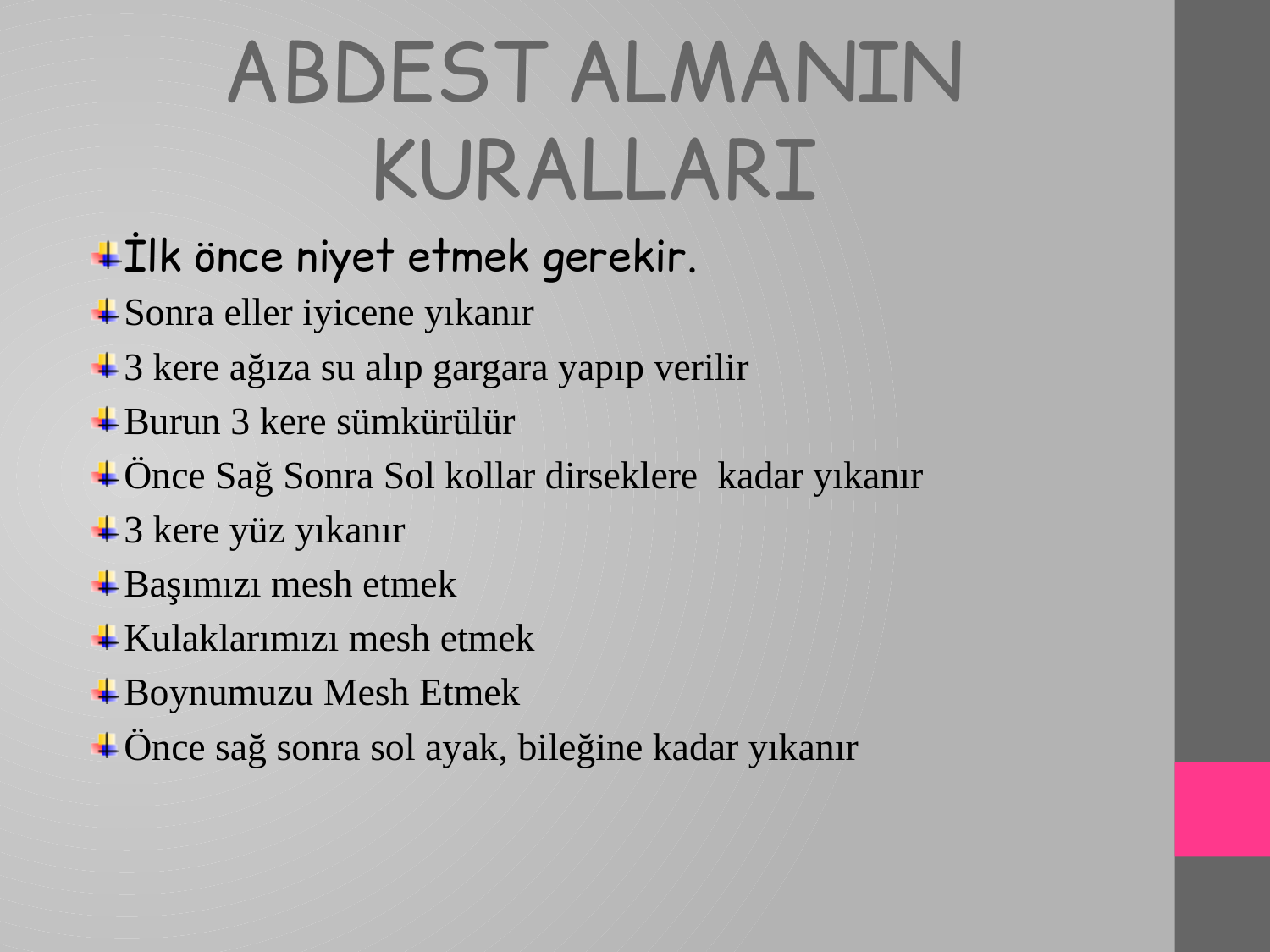

# ABDEST ALMANIN KURALLARI
İlk önce niyet etmek gerekir.
Sonra eller iyicene yıkanır
3 kere ağıza su alıp gargara yapıp verilir
Burun 3 kere sümkürülür
Önce Sağ Sonra Sol kollar dirseklere  kadar yıkanır
3 kere yüz yıkanır
Başımızı mesh etmek
Kulaklarımızı mesh etmek
Boynumuzu Mesh Etmek
Önce sağ sonra sol ayak, bileğine kadar yıkanır